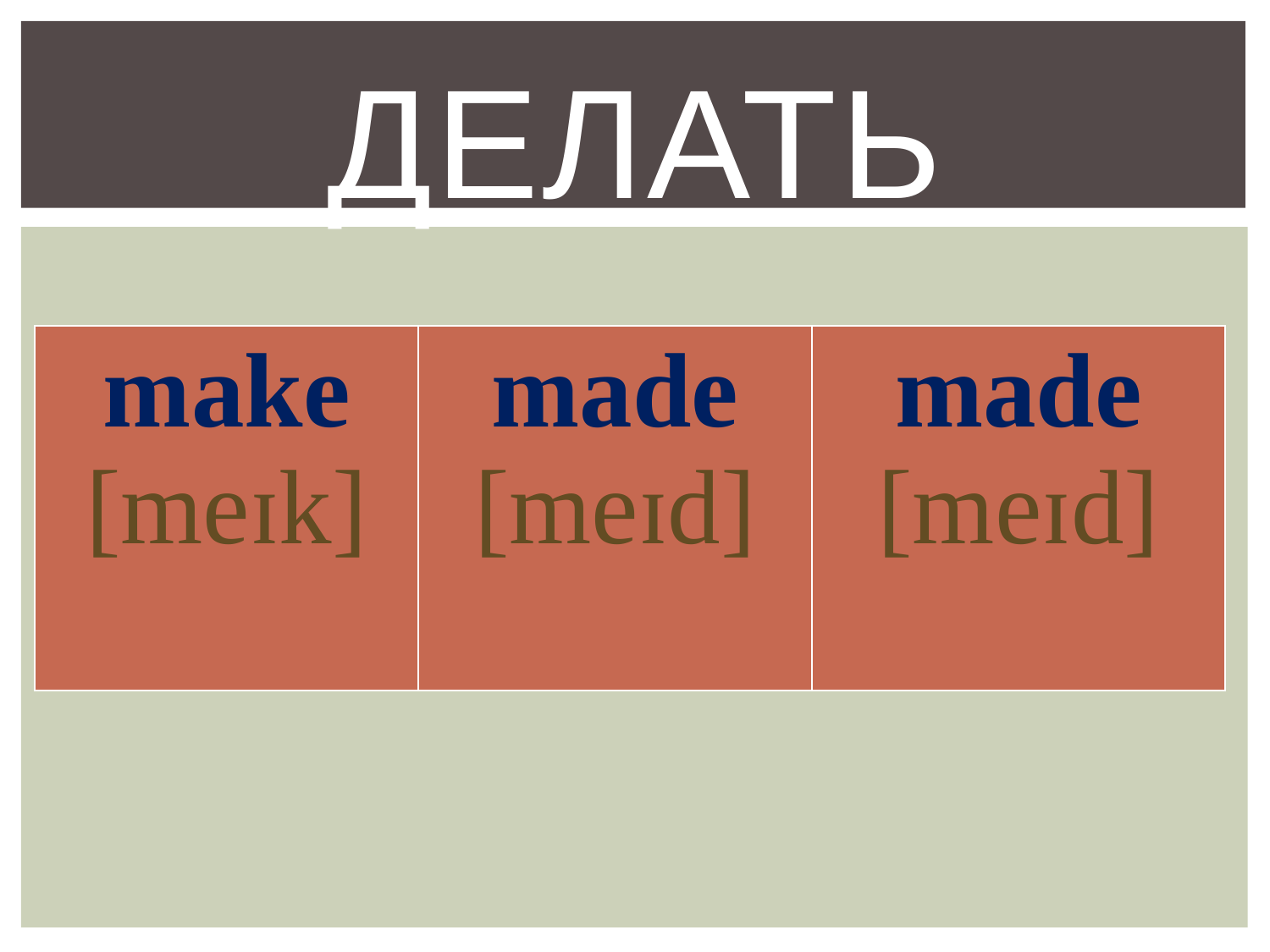

# делать
| make [meɪk] | made [meɪd] | made [meɪd] |
| --- | --- | --- |